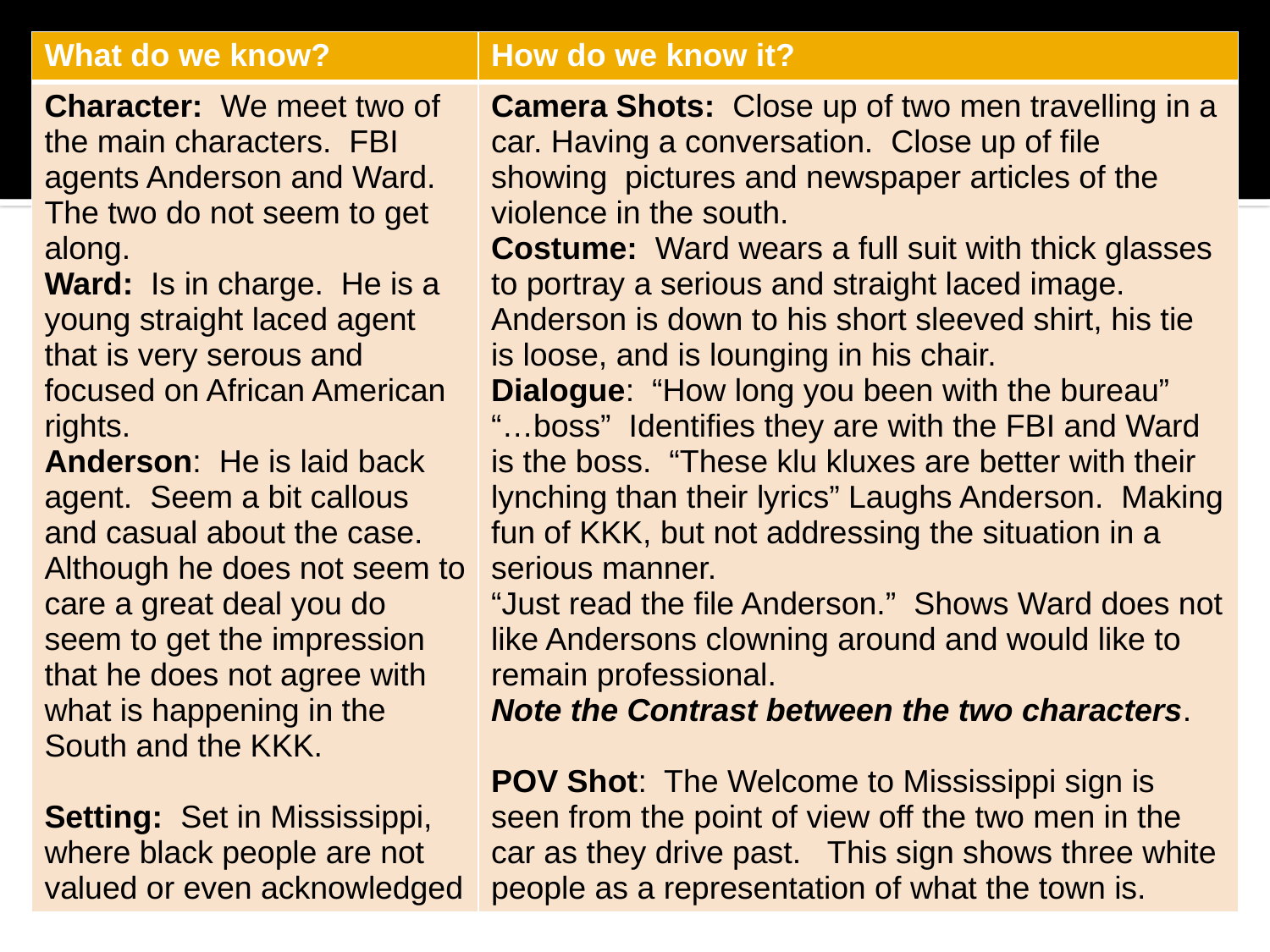

| What do we know? | How do we know it? |
| --- | --- |
| Character: We meet two of the main characters. FBI agents Anderson and Ward. The two do not seem to get along. Ward: Is in charge. He is a young straight laced agent that is very serous and focused on African American rights. Anderson: He is laid back agent. Seem a bit callous and casual about the case. Although he does not seem to care a great deal you do seem to get the impression that he does not agree with what is happening in the South and the KKK. Setting: Set in Mississippi, where black people are not valued or even acknowledged | Camera Shots: Close up of two men travelling in a car. Having a conversation. Close up of file showing pictures and newspaper articles of the violence in the south. Costume: Ward wears a full suit with thick glasses to portray a serious and straight laced image. Anderson is down to his short sleeved shirt, his tie is loose, and is lounging in his chair. Dialogue: “How long you been with the bureau” “…boss” Identifies they are with the FBI and Ward is the boss. “These klu kluxes are better with their lynching than their lyrics” Laughs Anderson. Making fun of KKK, but not addressing the situation in a serious manner. “Just read the file Anderson.” Shows Ward does not like Andersons clowning around and would like to remain professional. Note the Contrast between the two characters. POV Shot: The Welcome to Mississippi sign is seen from the point of view off the two men in the car as they drive past. This sign shows three white people as a representation of what the town is. |